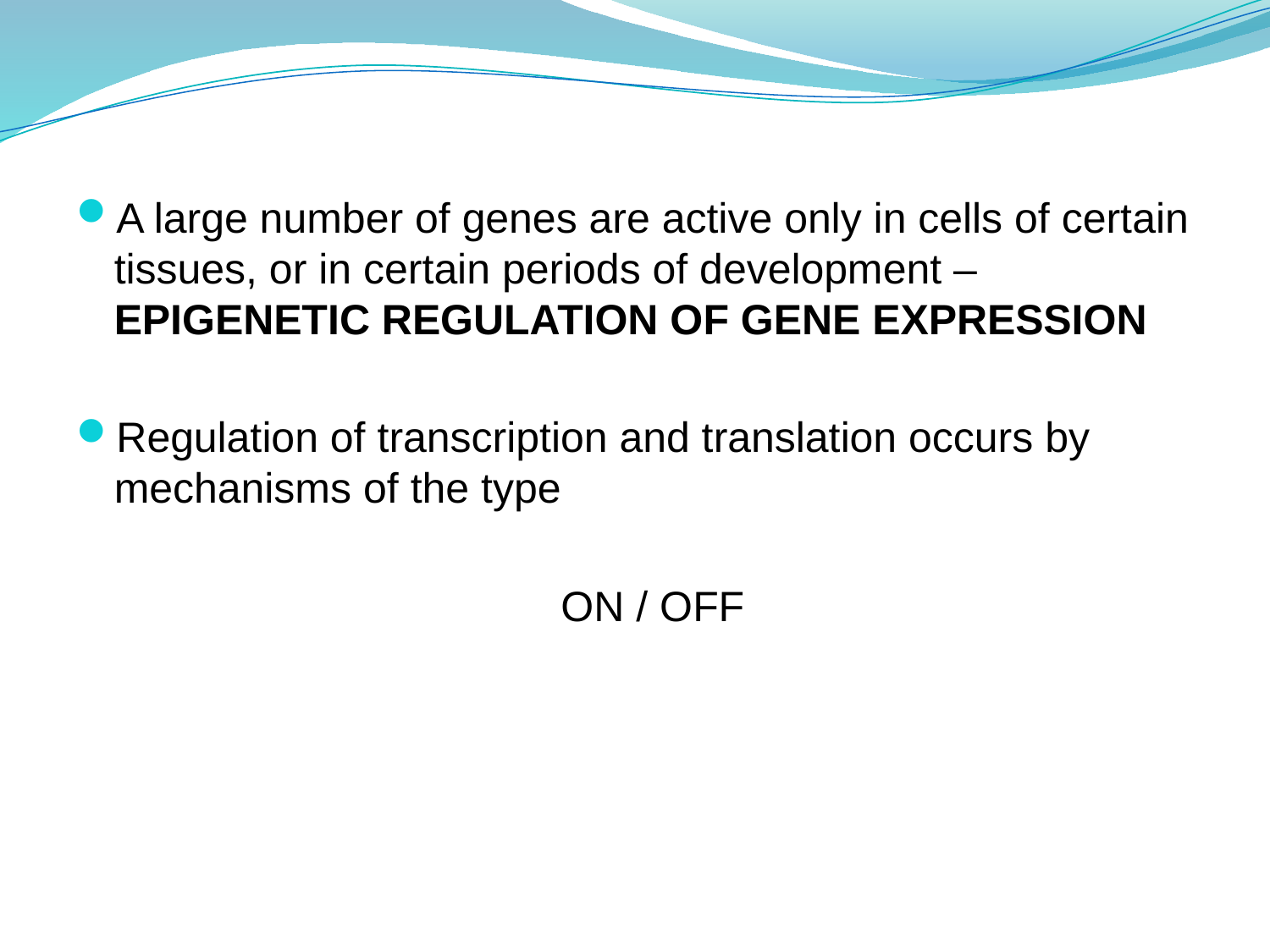

A large number of genes are active only in cells of certain tissues, or in certain periods of development – ​​EPIGENETIC REGULATION OF GENE EXPRESSION

Regulation of transcription and translation occurs by mechanisms of the type

   ON / OFF